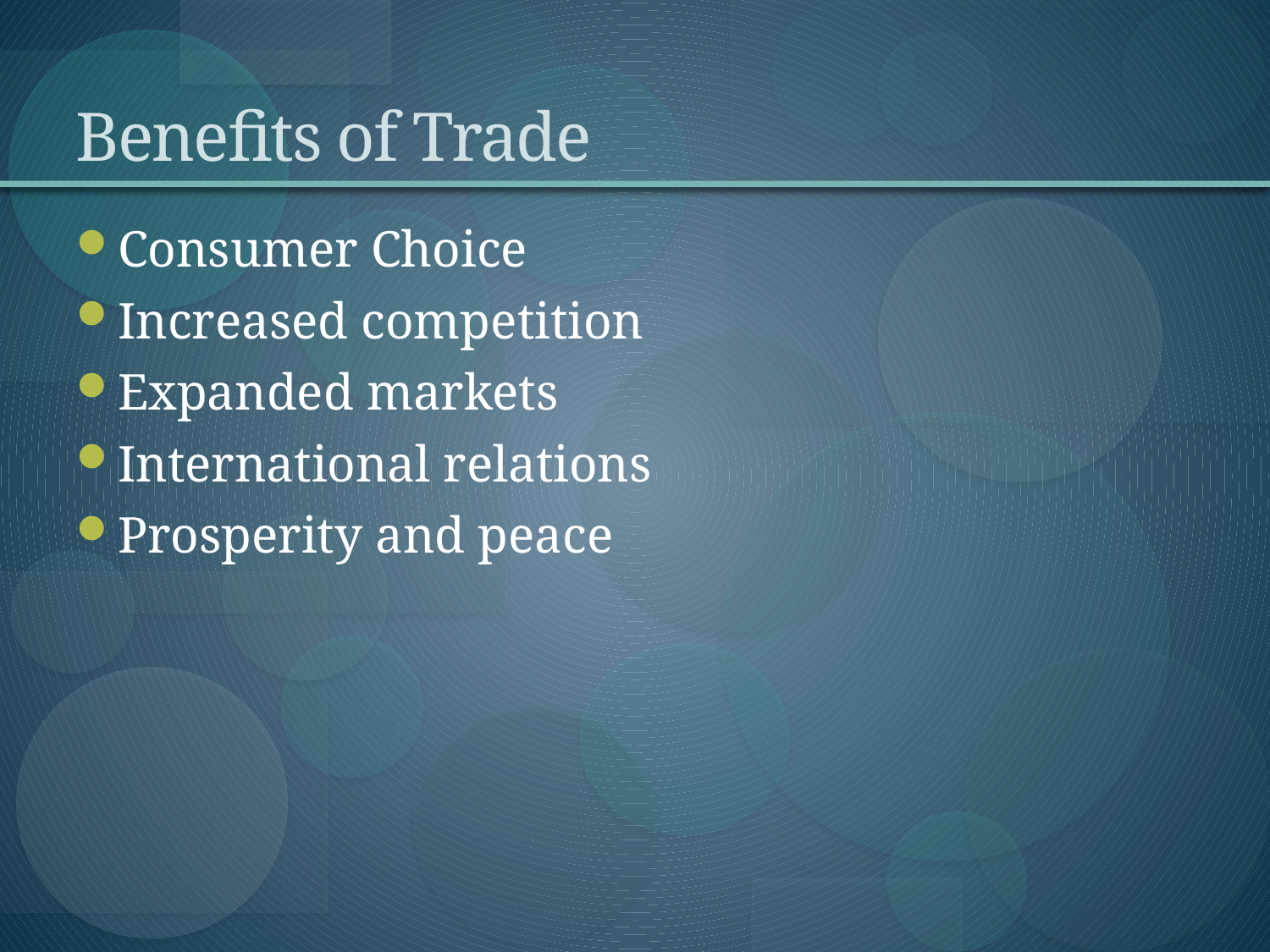

# Benefits of Trade
Consumer Choice
Increased competition
Expanded markets
International relations
Prosperity and peace